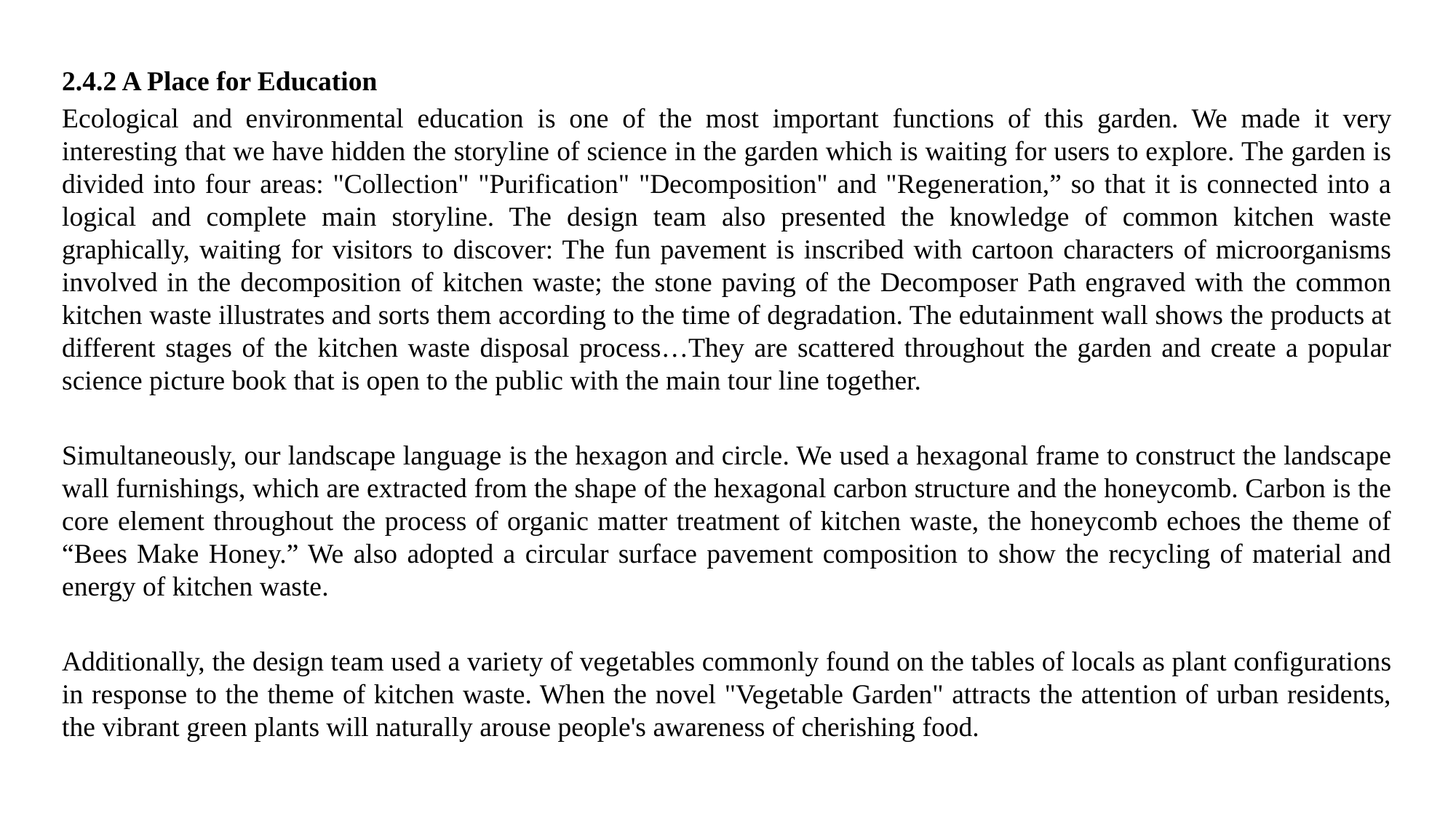

2.4.2 A Place for Education
Ecological and environmental education is one of the most important functions of this garden. We made it very interesting that we have hidden the storyline of science in the garden which is waiting for users to explore. The garden is divided into four areas: "Collection" "Purification" "Decomposition" and "Regeneration,” so that it is connected into a logical and complete main storyline. The design team also presented the knowledge of common kitchen waste graphically, waiting for visitors to discover: The fun pavement is inscribed with cartoon characters of microorganisms involved in the decomposition of kitchen waste; the stone paving of the Decomposer Path engraved with the common kitchen waste illustrates and sorts them according to the time of degradation. The edutainment wall shows the products at different stages of the kitchen waste disposal process…They are scattered throughout the garden and create a popular science picture book that is open to the public with the main tour line together.

Simultaneously, our landscape language is the hexagon and circle. We used a hexagonal frame to construct the landscape wall furnishings, which are extracted from the shape of the hexagonal carbon structure and the honeycomb. Carbon is the core element throughout the process of organic matter treatment of kitchen waste, the honeycomb echoes the theme of “Bees Make Honey.” We also adopted a circular surface pavement composition to show the recycling of material and energy of kitchen waste.

Additionally, the design team used a variety of vegetables commonly found on the tables of locals as plant configurations in response to the theme of kitchen waste. When the novel "Vegetable Garden" attracts the attention of urban residents, the vibrant green plants will naturally arouse people's awareness of cherishing food.